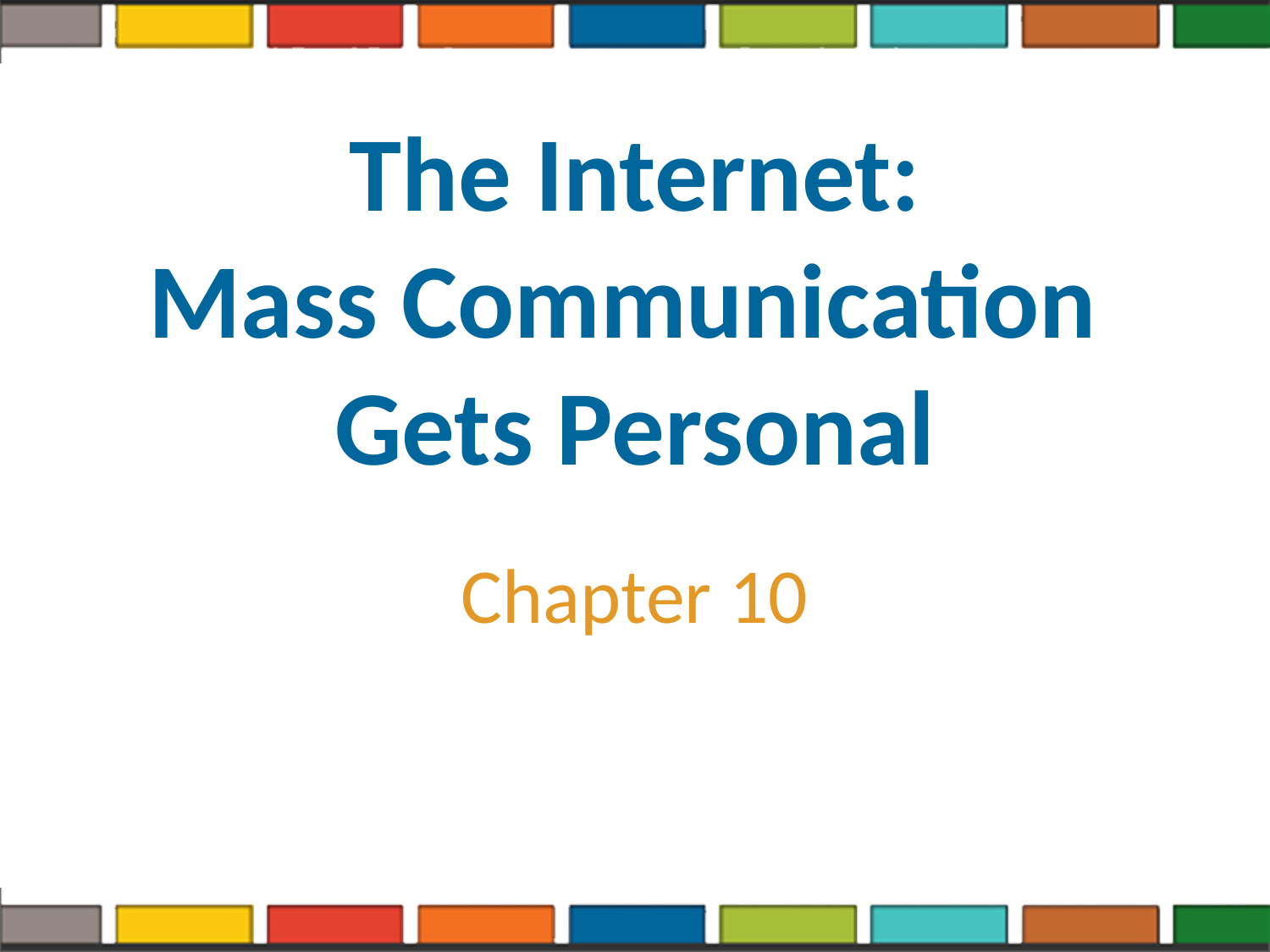

# The Internet: Mass Communication Gets Personal
Chapter 10